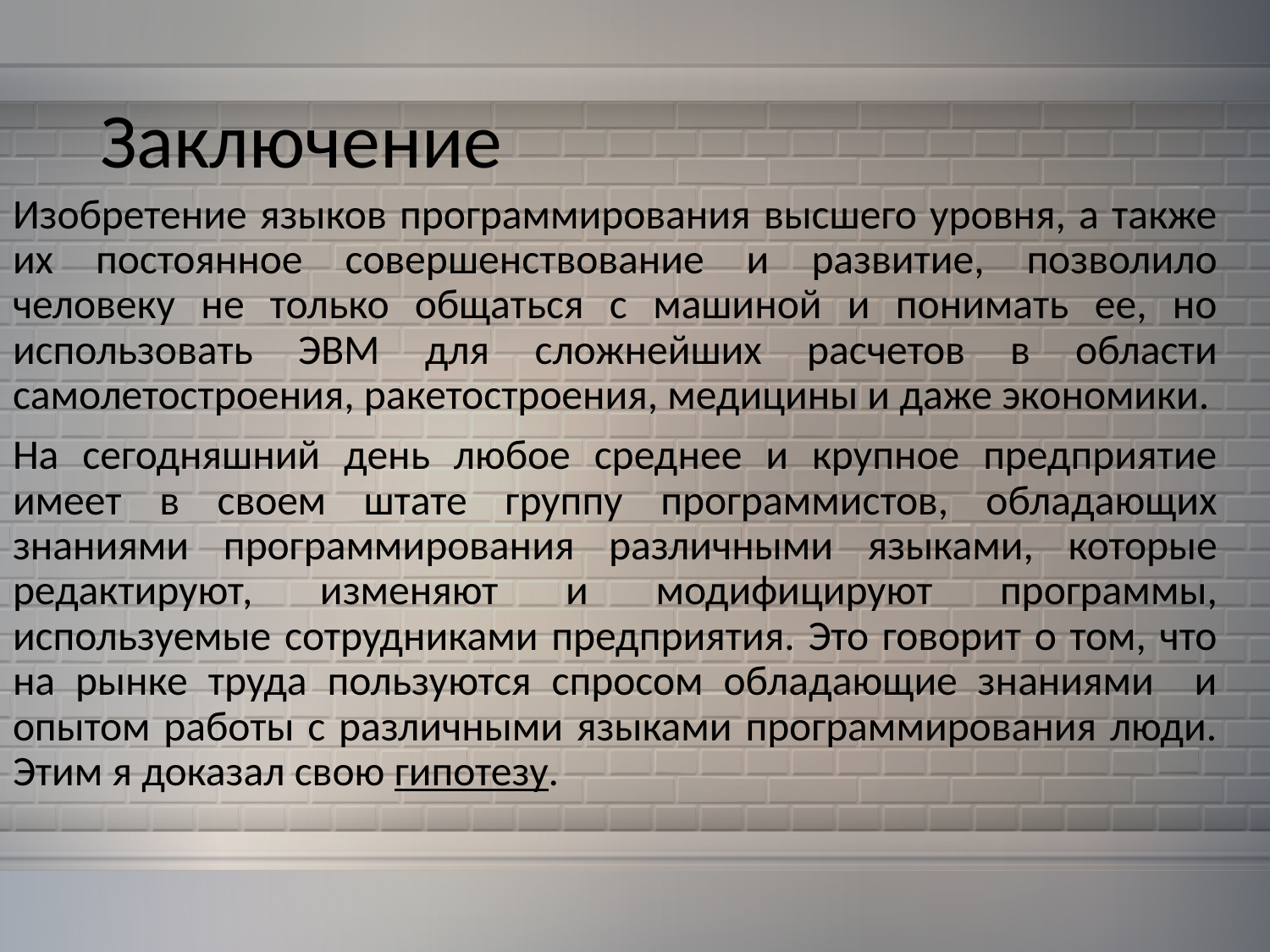

# Заключение
Изобретение языков программирования высшего уровня, а также их постоянное совершенствование и развитие, позволило человеку не только общаться с машиной и понимать ее, но использовать ЭВМ для сложнейших расчетов в области самолетостроения, ракетостроения, медицины и даже экономики.
На сегодняшний день любое среднее и крупное предприятие имеет в своем штате группу программистов, обладающих знаниями программирования различными языками, которые редактируют, изменяют и модифицируют программы, используемые сотрудниками предприятия. Это говорит о том, что на рынке труда пользуются спросом обладающие знаниями  и опытом работы с различными языками программирования люди. Этим я доказал свою гипотезу.